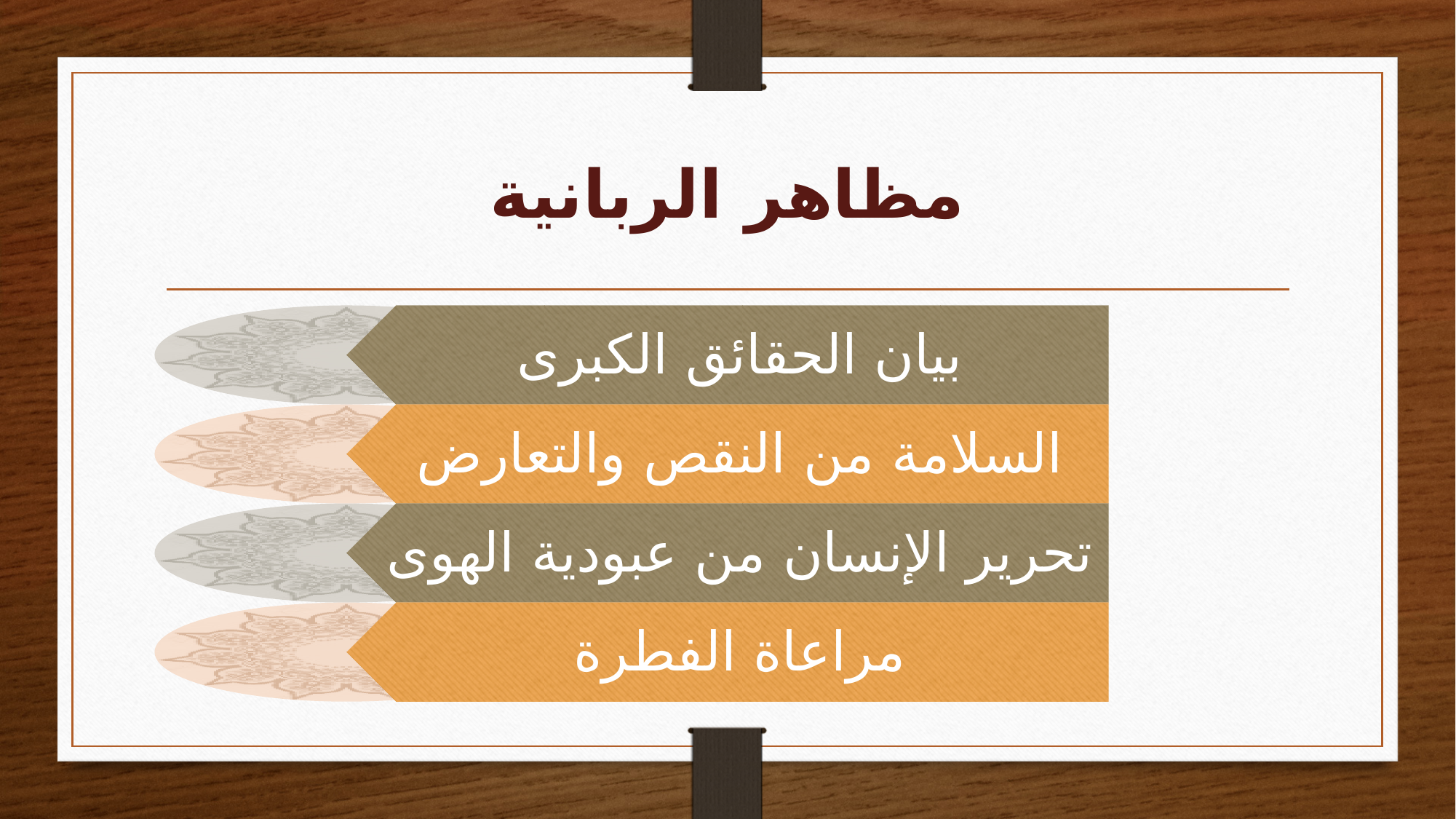

# مظاهر الربانية
بيان الحقائق الكبرى
مراعاة الفطرة